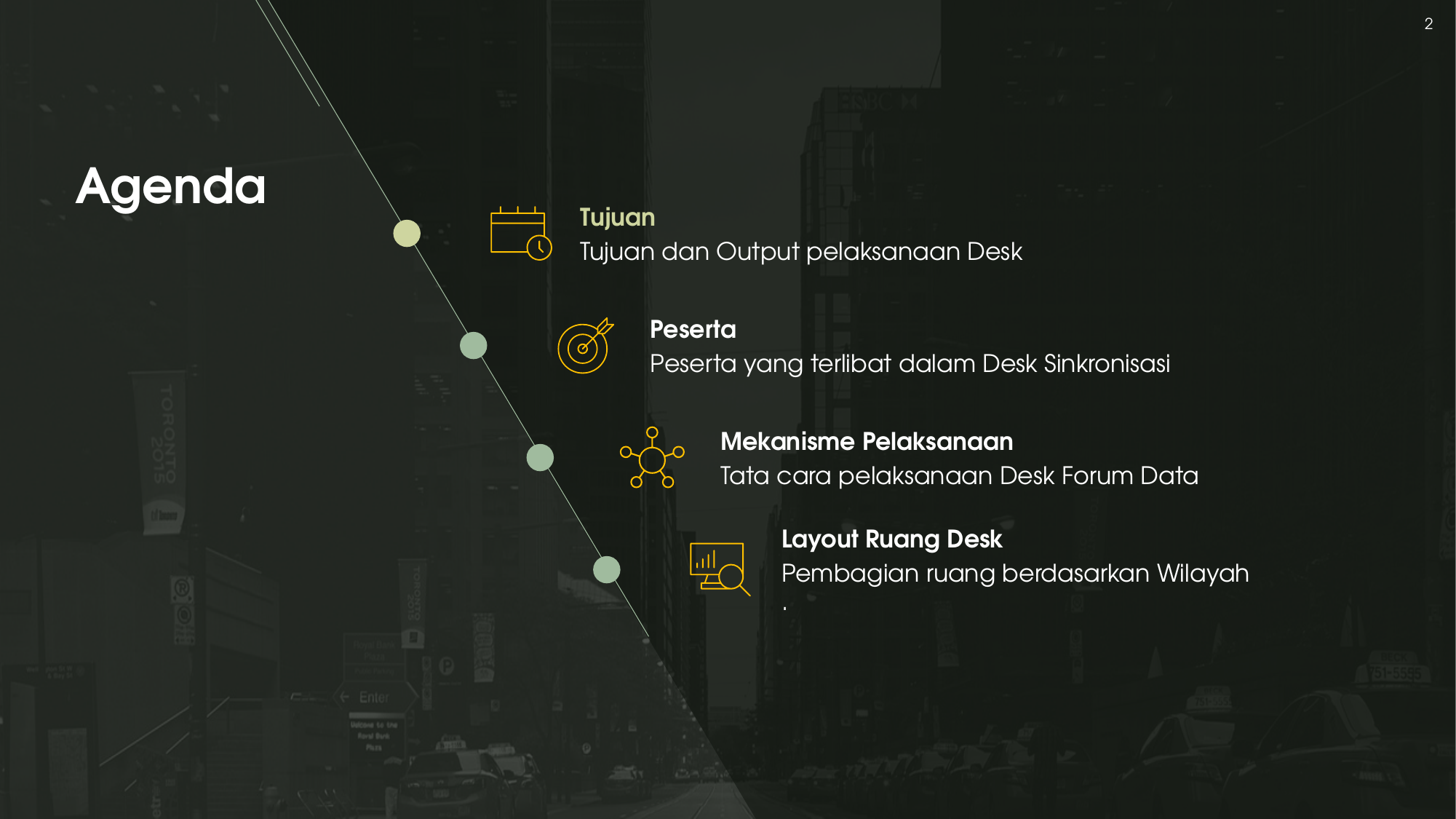

# Agenda
Tujuan
Tujuan dan Output pelaksanaan Desk

Peserta
Peserta yang terlibat dalam Desk Sinkronisasi

Mekanisme Pelaksanaan
Tata cara pelaksanaan Desk Forum Data

Layout Ruang Desk
Pembagian ruang berdasarkan Wilayah
.